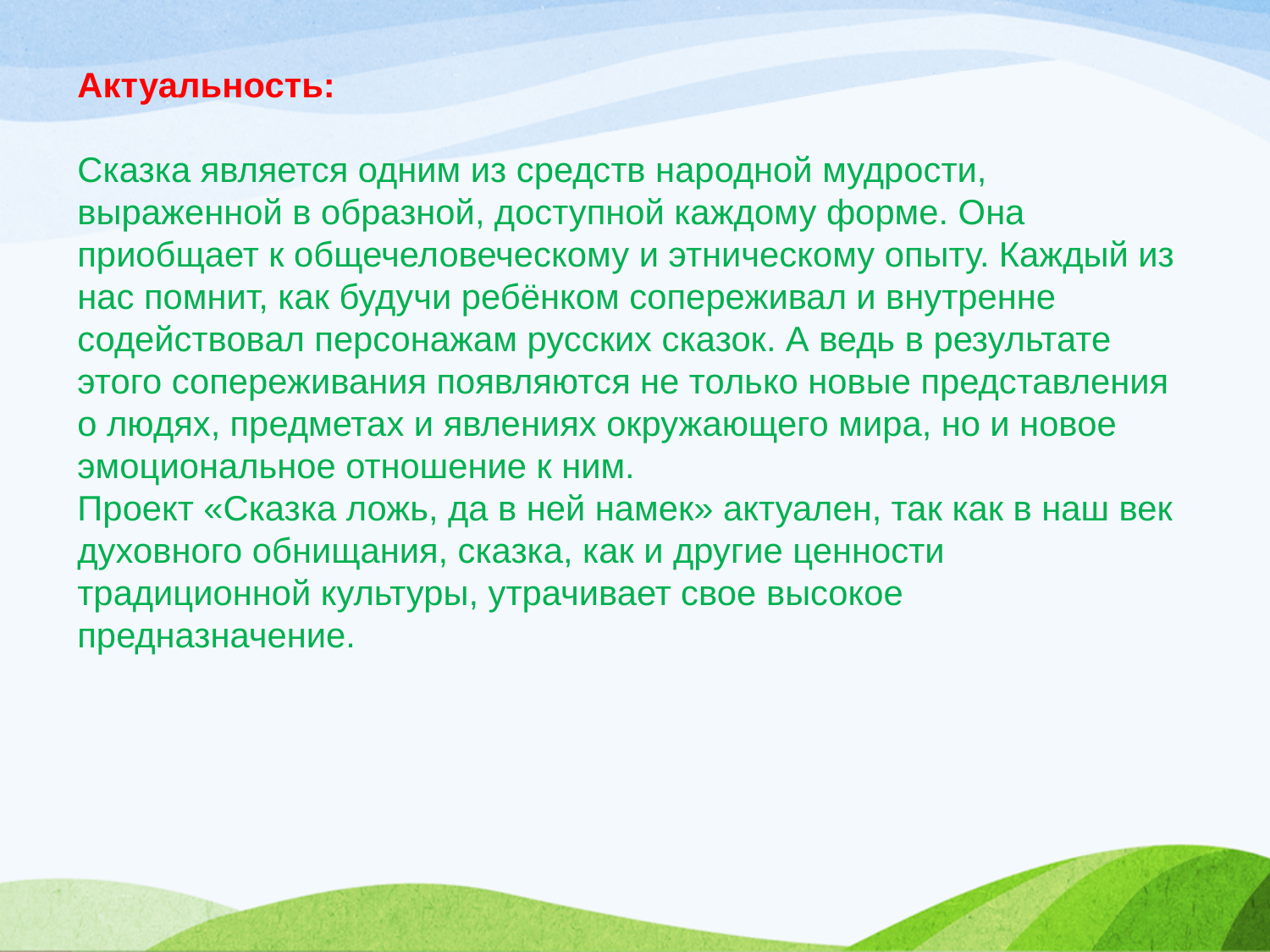

Актуальность:

Сказка является одним из средств народной мудрости, выраженной в образной, доступной каждому форме. Она приобщает к общечеловеческому и этническому опыту. Каждый из нас помнит, как будучи ребёнком сопереживал и внутренне содействовал персонажам русских сказок. А ведь в результате этого сопереживания появляются не только новые представления о людях, предметах и явлениях окружающего мира, но и новое эмоциональное отношение к ним.
Проект «Сказка ложь, да в ней намек» актуален, так как в наш век духовного обнищания, сказка, как и другие ценности традиционной культуры, утрачивает свое высокое предназначение.